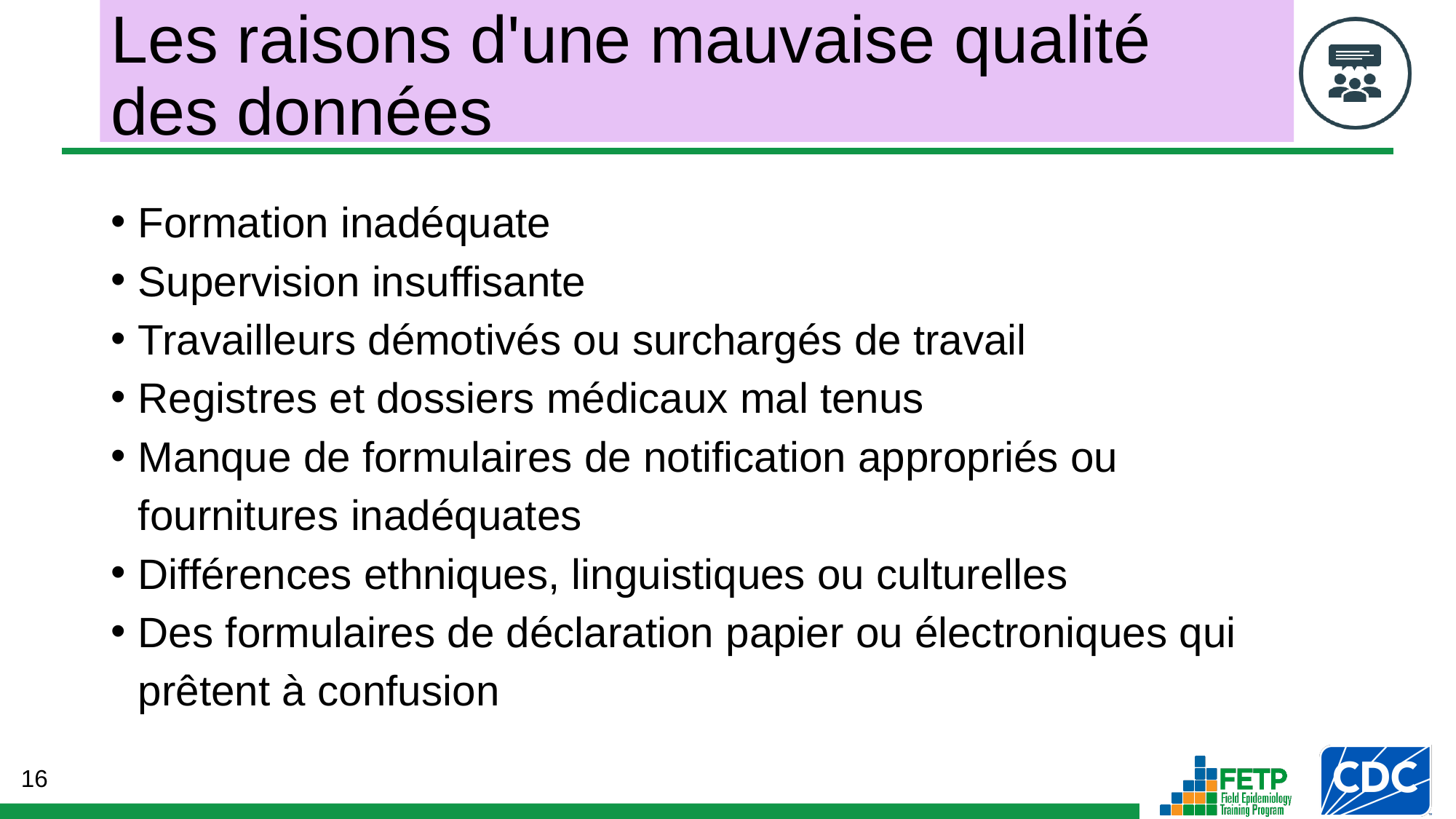

Les raisons d'une mauvaise qualité
des données
Formation inadéquate
Supervision insuffisante
Travailleurs démotivés ou surchargés de travail
Registres et dossiers médicaux mal tenus
Manque de formulaires de notification appropriés ou
fournitures inadéquates
Différences ethniques, linguistiques ou culturelles
Des formulaires de déclaration papier ou électroniques qui prêtent à confusion